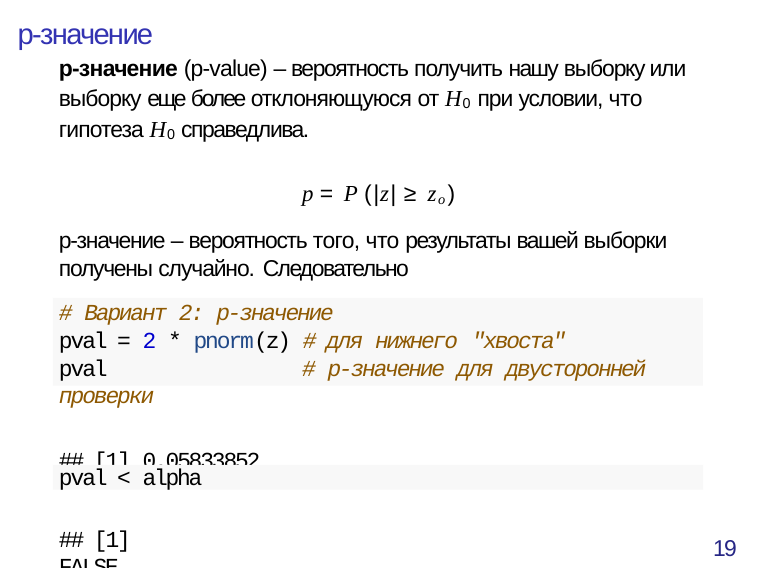

# p-значение
p-значение (p-value) – вероятность получить нашу выборку или  выборку еще более отклоняющуюся от H0 при условии, что  гипотеза H0 справедлива.
p = P (|z| ≥ zo)
p-значение – вероятность того, что результаты вашей выборки  получены случайно. Следовательно
# Вариант 2: p-значение
pval = 2 * pnorm(z) # для нижнего "хвоста"
pval	# p-значение для двусторонней проверки

## [1] 0.05833852

pval < alpha
## [1] FALSE
19